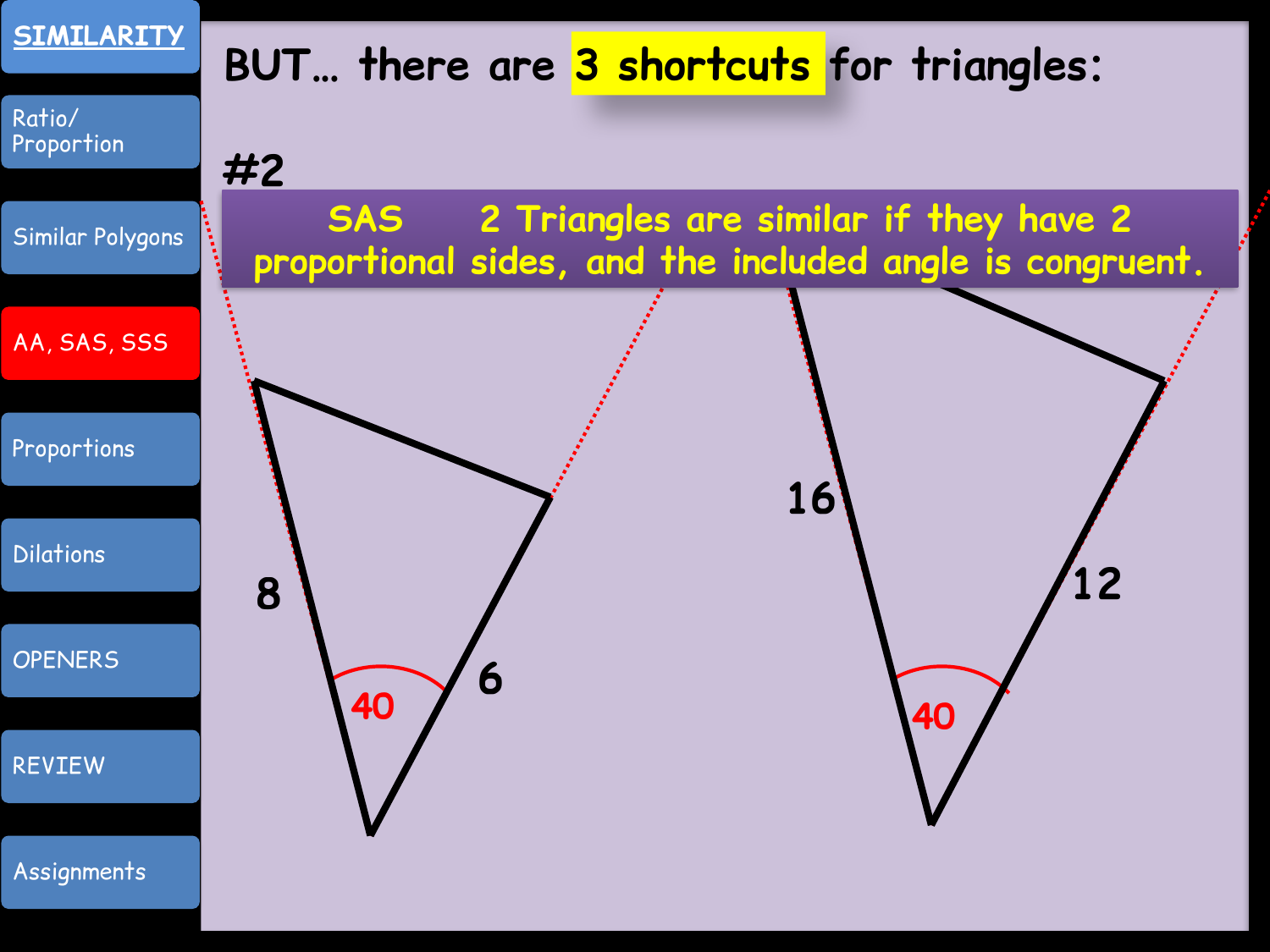

SIMILARITY

Ratio/Proportion

Similar Polygons

AA, SAS, SSS

Proportions

Dilations

OPENERS

REVIEW

Assignments

BUT… there are 3 shortcuts for triangles:

#2
SAS     2 Triangles are similar if they have 2 proportional sides, and the included angle is congruent.
16
12
8
6

40
40